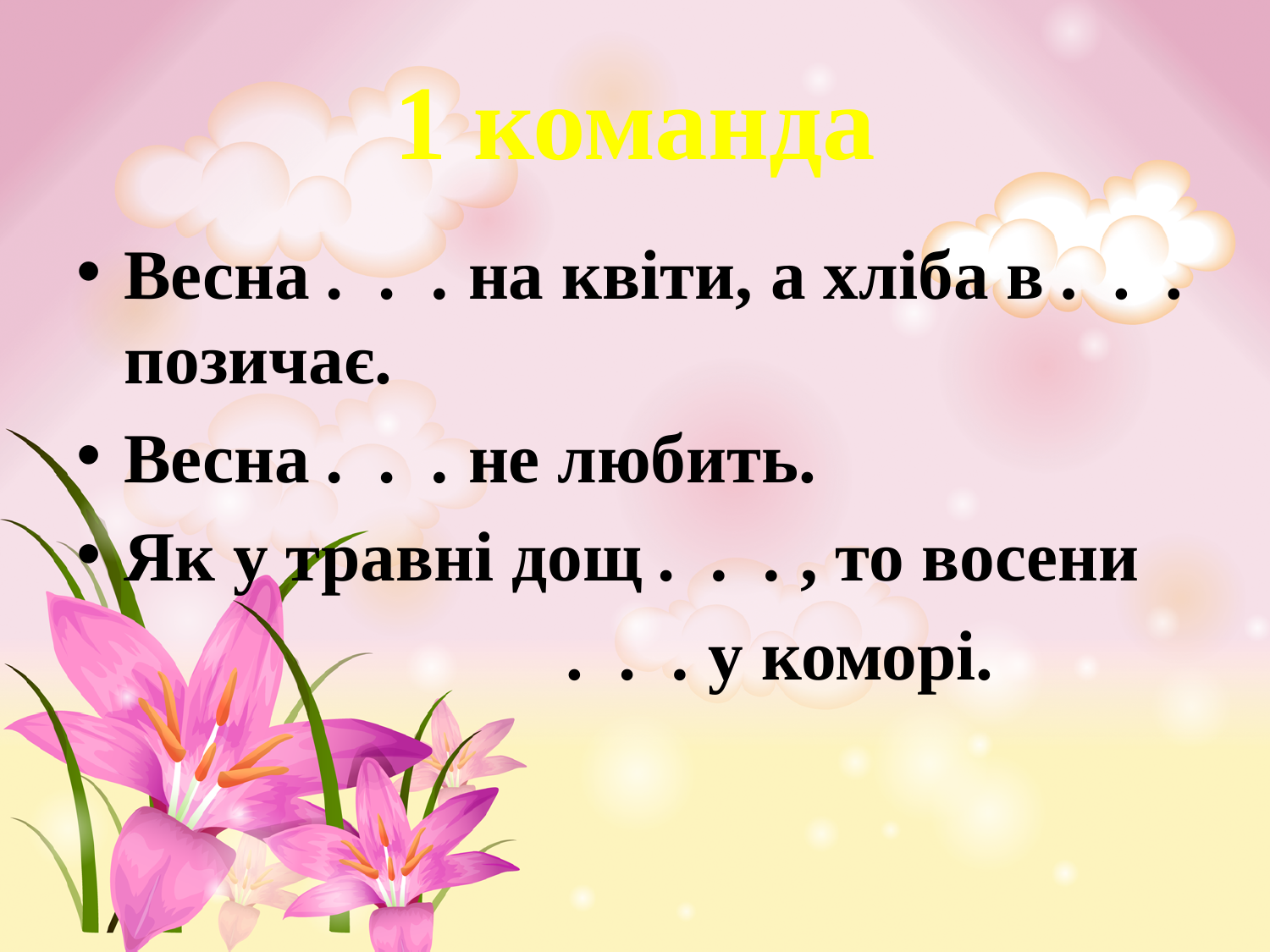

# 1 команда
Весна .  .  . на квіти, а хліба в .  .  . позичає.
Весна .  .  . не любить.
Як у травні дощ .  .  . , то восени
                            .  .  . у коморі.